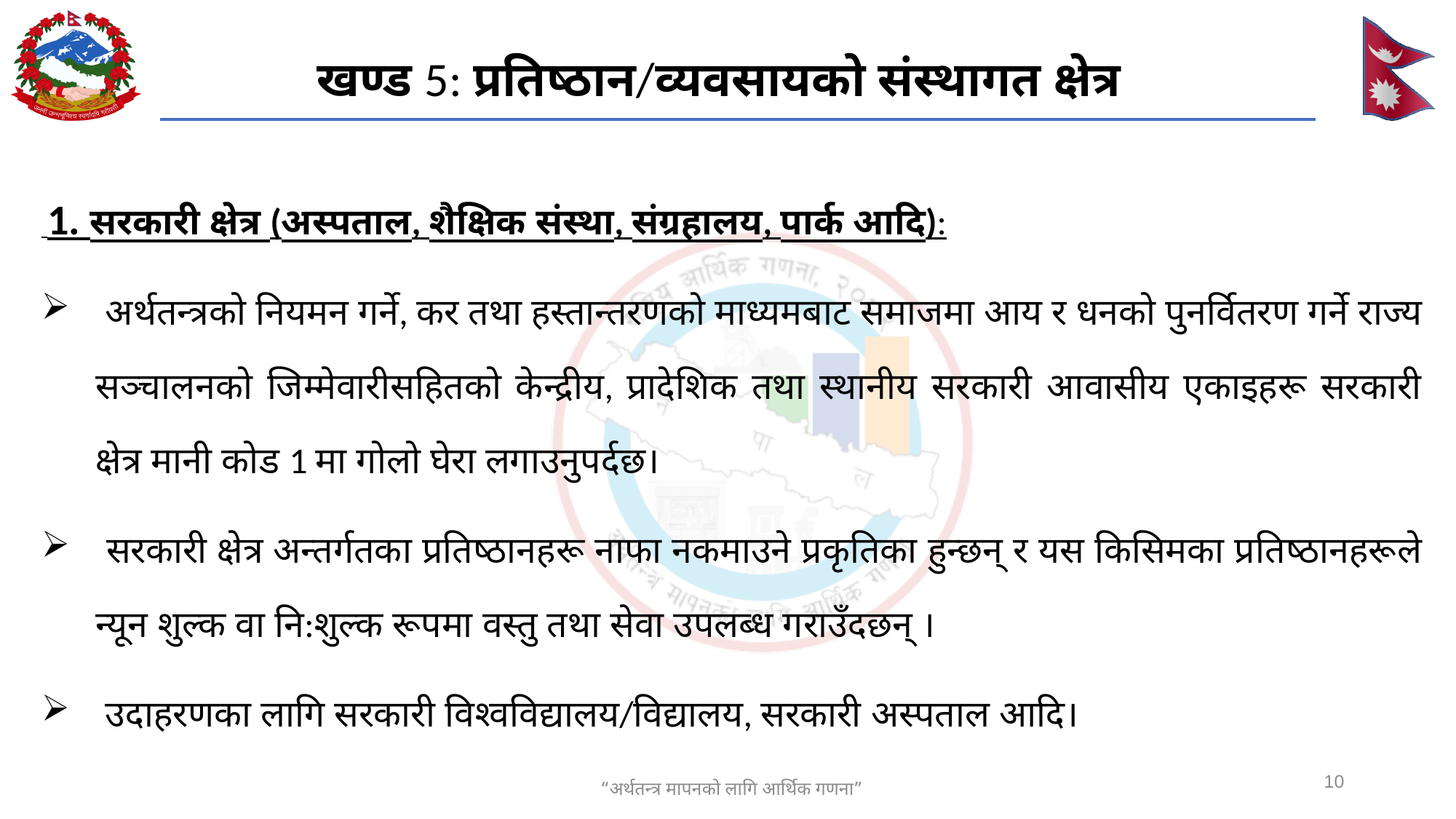

# खण्ड 5: प्रतिष्ठान/व्यवसायको संस्थागत क्षेत्र
 1. सरकारी क्षेत्र (अस्पताल, शैक्षिक संस्था, संग्रहालय, पार्क आदि):
 अर्थतन्त्रको नियमन गर्ने, कर तथा हस्तान्तरणको माध्यमबाट समाजमा आय र धनको पुनर्वितरण गर्ने राज्य सञ्चालनको जिम्मेवारीसहितको केन्द्रीय, प्रादेशिक तथा स्थानीय सरकारी आवासीय एकाइहरू सरकारी क्षेत्र मानी कोड 1 मा गोलो घेरा लगाउनुपर्दछ।
 सरकारी क्षेत्र अन्तर्गतका प्रतिष्ठानहरू नाफा नकमाउने प्रकृतिका हुन्छन् र यस किसिमका प्रतिष्ठानहरूले न्यून शुल्क वा नि:शुल्क रूपमा वस्तु तथा सेवा उपलब्ध गराउँदछन् ।
 उदाहरणका लागि सरकारी विश्वविद्यालय/विद्यालय, सरकारी अस्पताल आदि।

10
“अर्थतन्त्र मापनको लागि आर्थिक गणना”